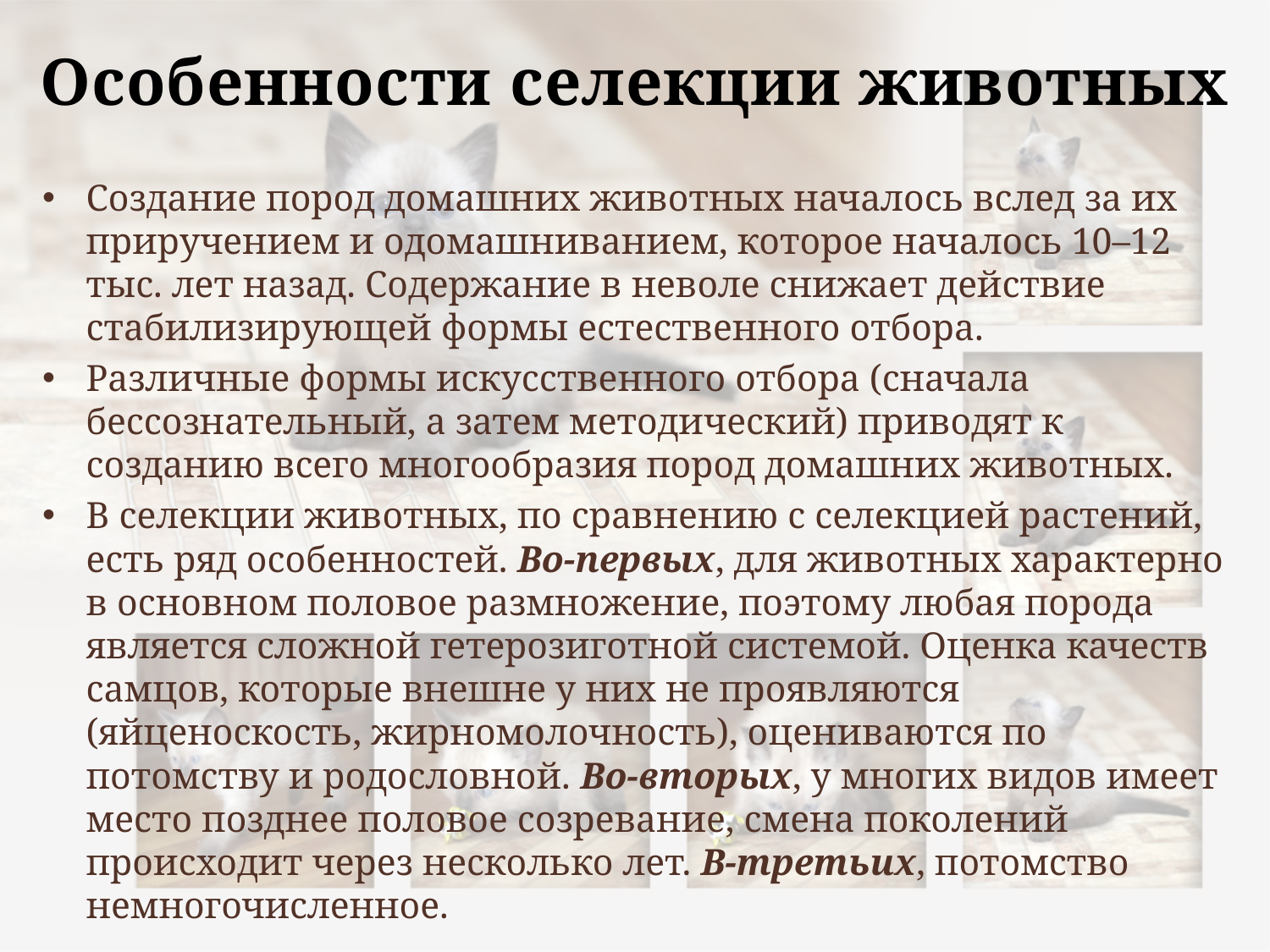

# Особенности селекции животных
Создание пород домашних животных началось вслед за их приручением и одомашниванием, которое началось 10–12 тыс. лет назад. Содержание в неволе снижает действие стабилизирующей формы естественного отбора.
Различные формы искусственного отбора (сначала бессознательный, а затем методический) приводят к созданию всего многообразия пород домашних животных.
В селекции животных, по сравнению с селекцией растений, есть ряд особенностей. Во-первых, для животных характерно в основном половое размножение, поэтому любая порода является сложной гетерозиготной системой. Оценка качеств самцов, которые внешне у них не проявляются (яйценоскость, жирномолочность), оцениваются по потомству и родословной. Во-вторых, у многих видов имеет место позднее половое созревание, смена поколений происходит через несколько лет. В-третьих, потомство немногочисленное.